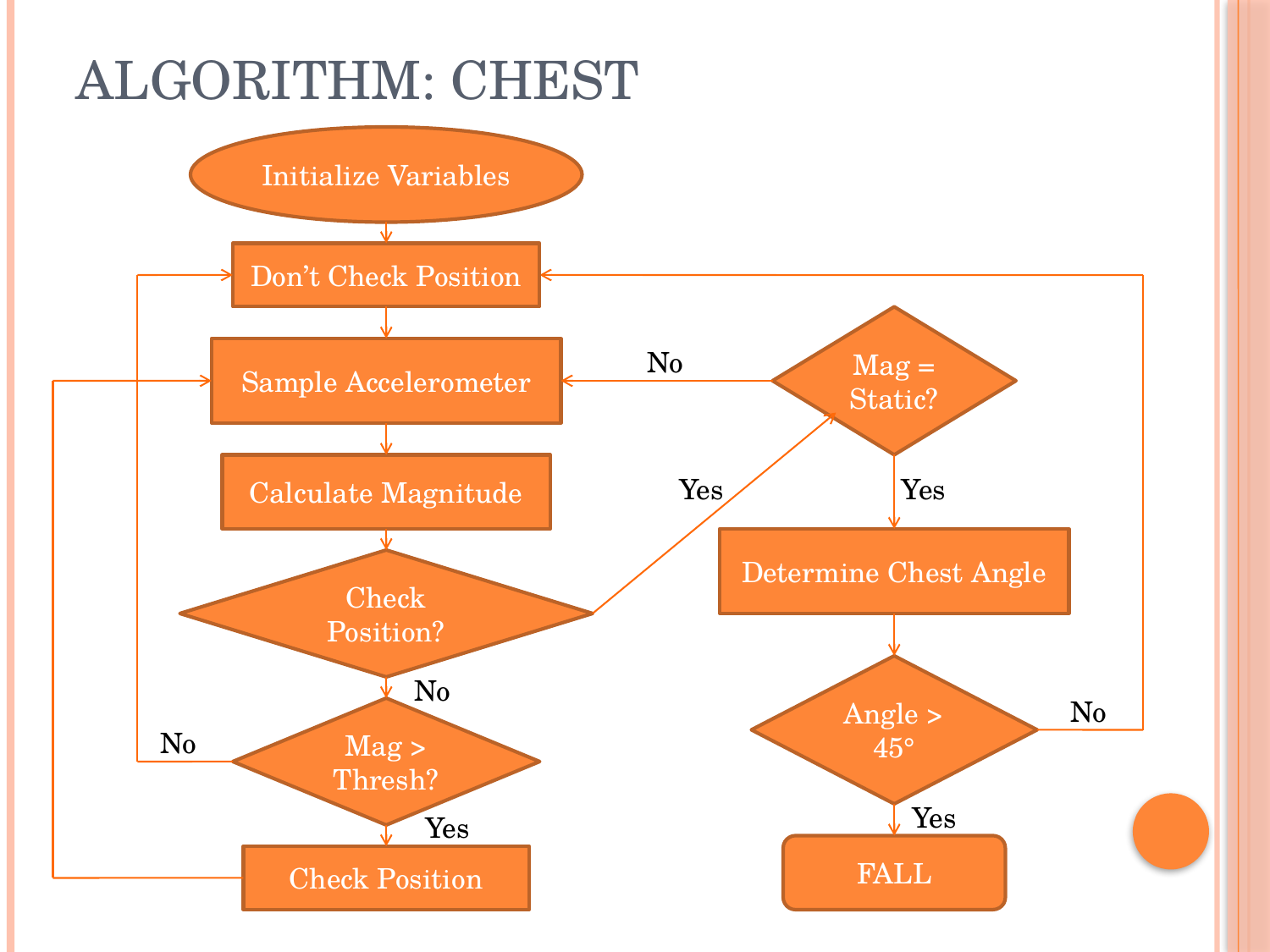

# Algorithm: Chest
Initialize Variables

Don’t Check Position
Mag = Static?
Sample Accelerometer
No
Calculate Magnitude
Yes
Yes
Determine Chest Angle
Check Position?
Angle > 45°
No
No
Mag > Thresh?
No
Yes
Yes
FALL
Check Position